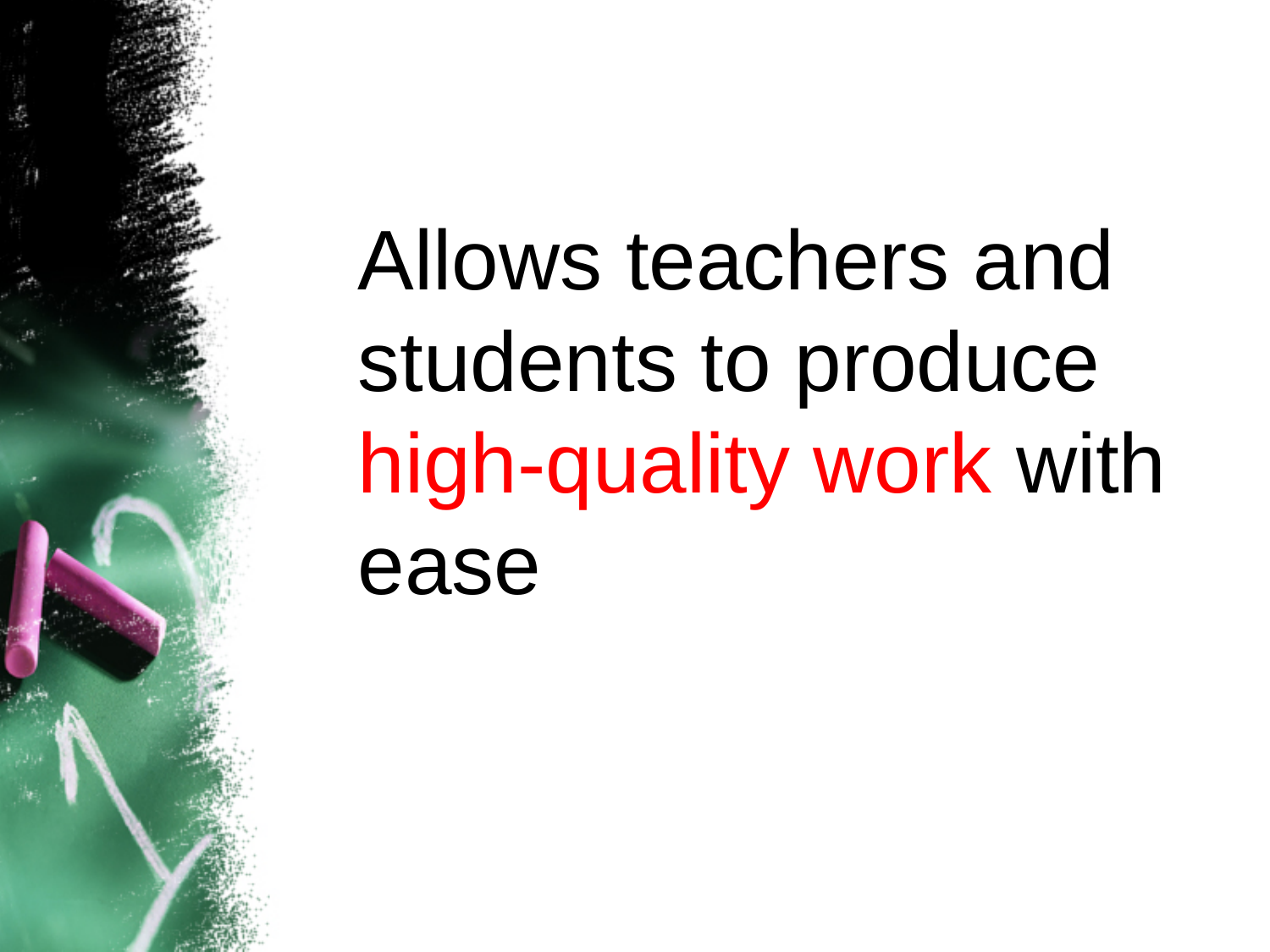

Allows teachers and students to produce high-quality work with ease